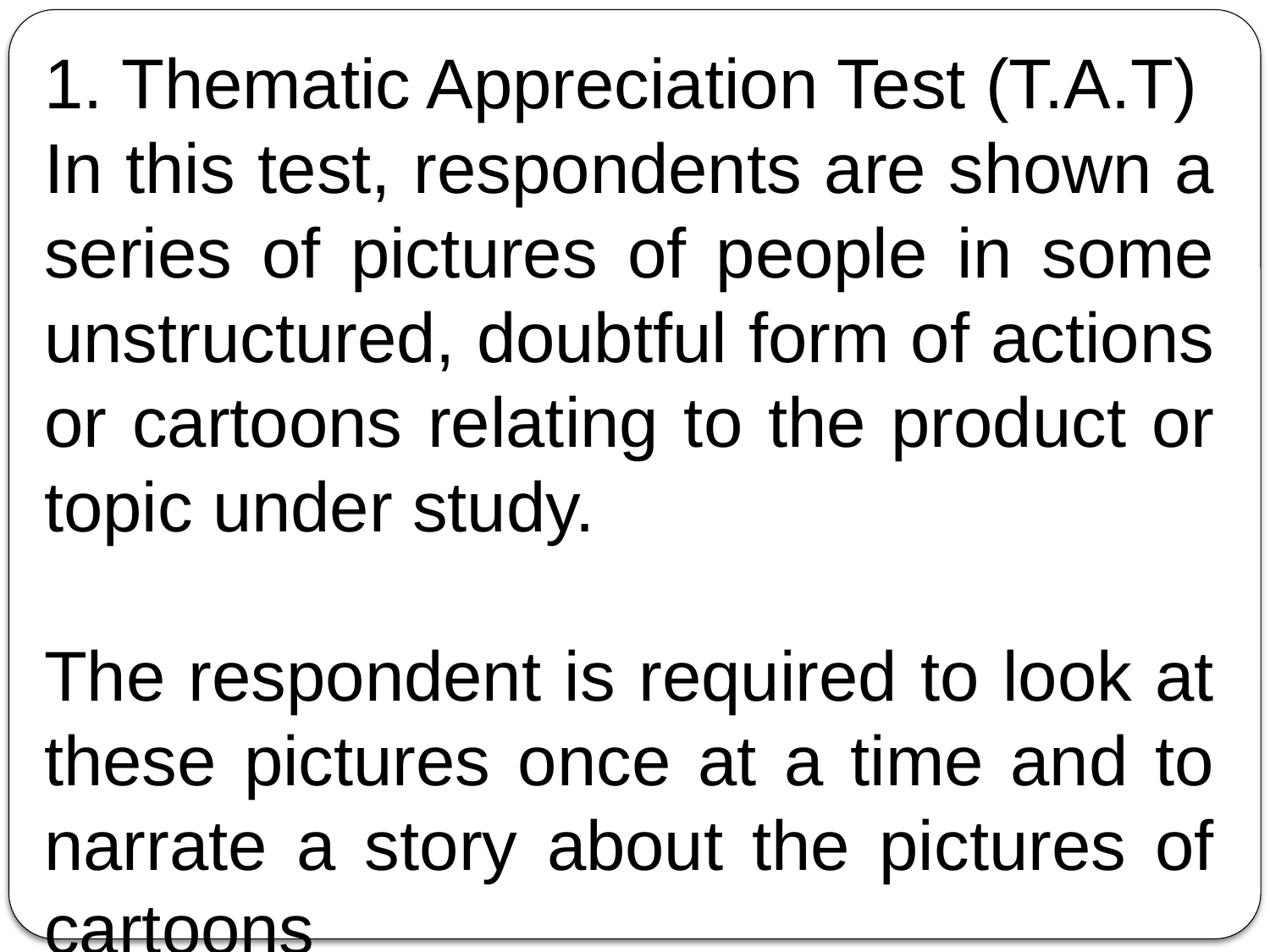

1. Thematic Appreciation Test (T.A.T)
In this test, respondents are shown a series of pictures of people in some unstructured, doubtful form of actions or cartoons relating to the product or topic under study.

The respondent is required to look at these pictures once at a time and to narrate a story about the pictures of cartoons